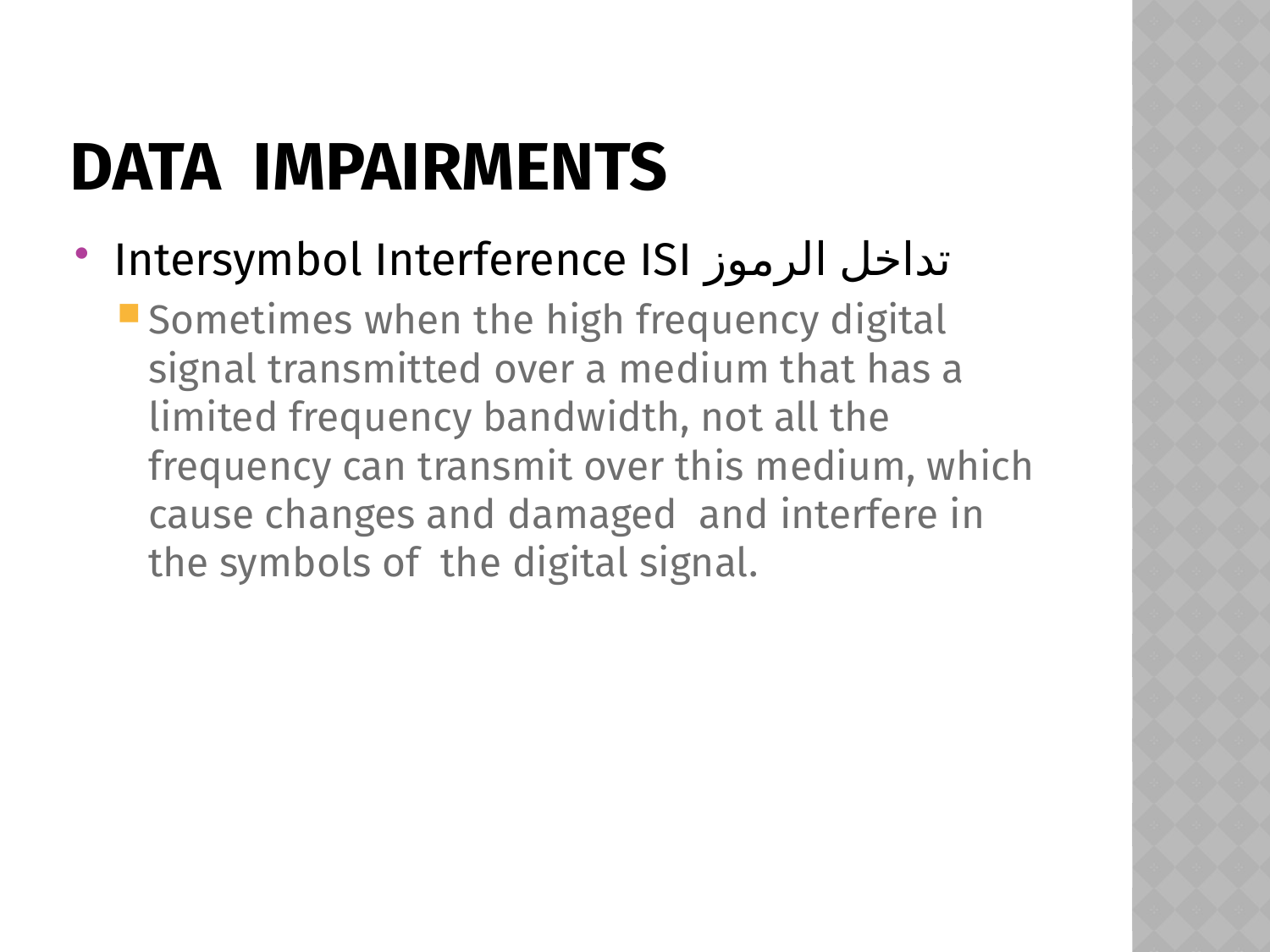

# Data  impairments
Intersymbol Interference ISI تداخل الرموز
Sometimes when the high frequency digital signal transmitted over a medium that has a limited frequency bandwidth, not all the frequency can transmit over this medium, which cause changes and damaged  and interfere in the symbols of  the digital signal.